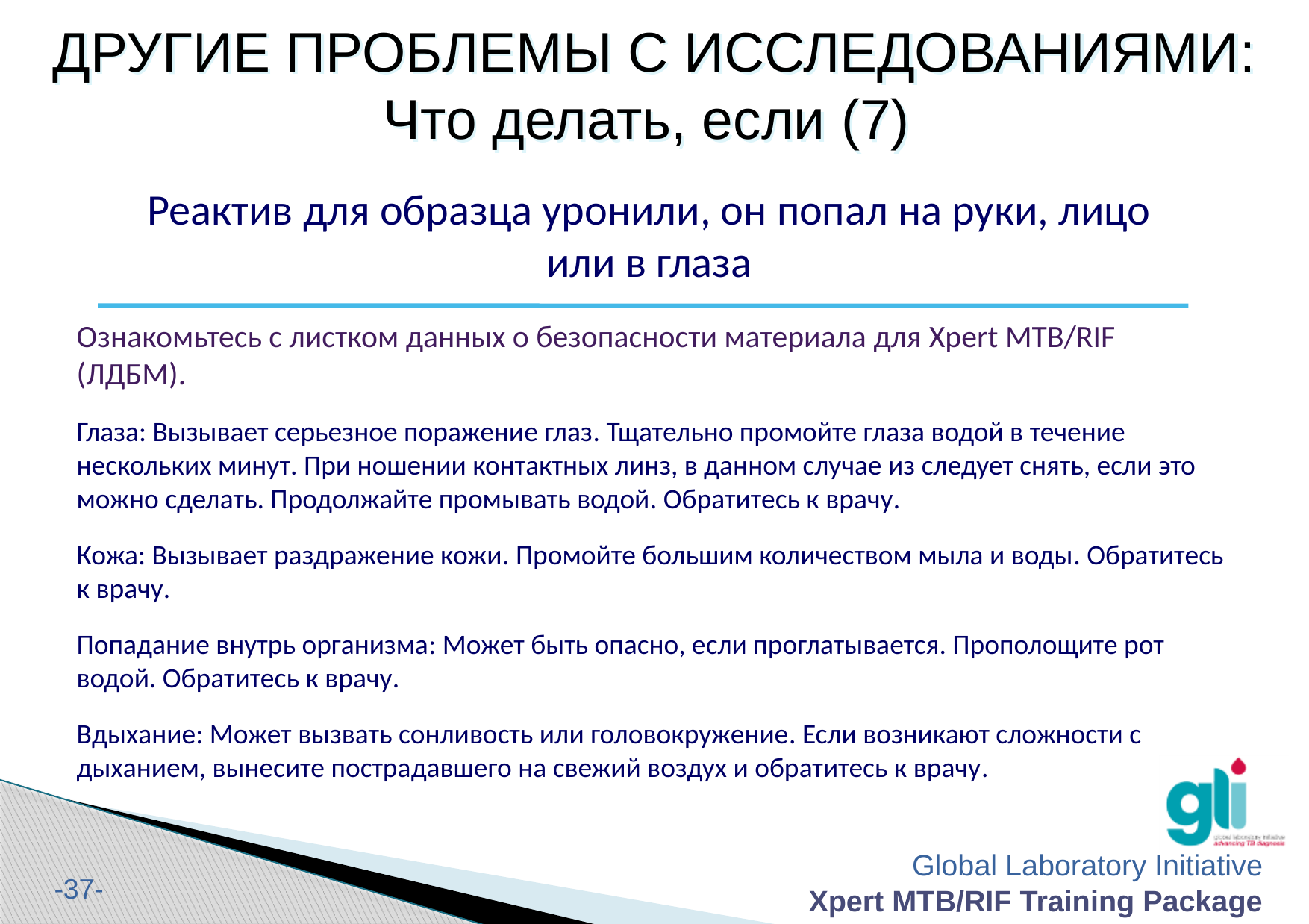

ДРУГИЕ ПРОБЛЕМЫ С ИССЛЕДОВАНИЯМИ: Что делать, если (7)
Реактив для образца уронили, он попал на руки, лицо или в глаза

Ознакомьтесь с листком данных о безопасности материала для Xpert MTB/RIF (ЛДБМ).
Глаза: Вызывает серьезное поражение глаз. Тщательно промойте глаза водой в течение нескольких минут. При ношении контактных линз, в данном случае из следует снять, если это можно сделать. Продолжайте промывать водой. Обратитесь к врачу.
Кожа: Вызывает раздражение кожи. Промойте большим количеством мыла и воды. Обратитесь к врачу.
Попадание внутрь организма: Может быть опасно, если проглатывается. Прополощите рот водой. Обратитесь к врачу.
Вдыхание: Может вызвать сонливость или головокружение. Если возникают сложности с дыханием, вынесите пострадавшего на свежий воздух и обратитесь к врачу.